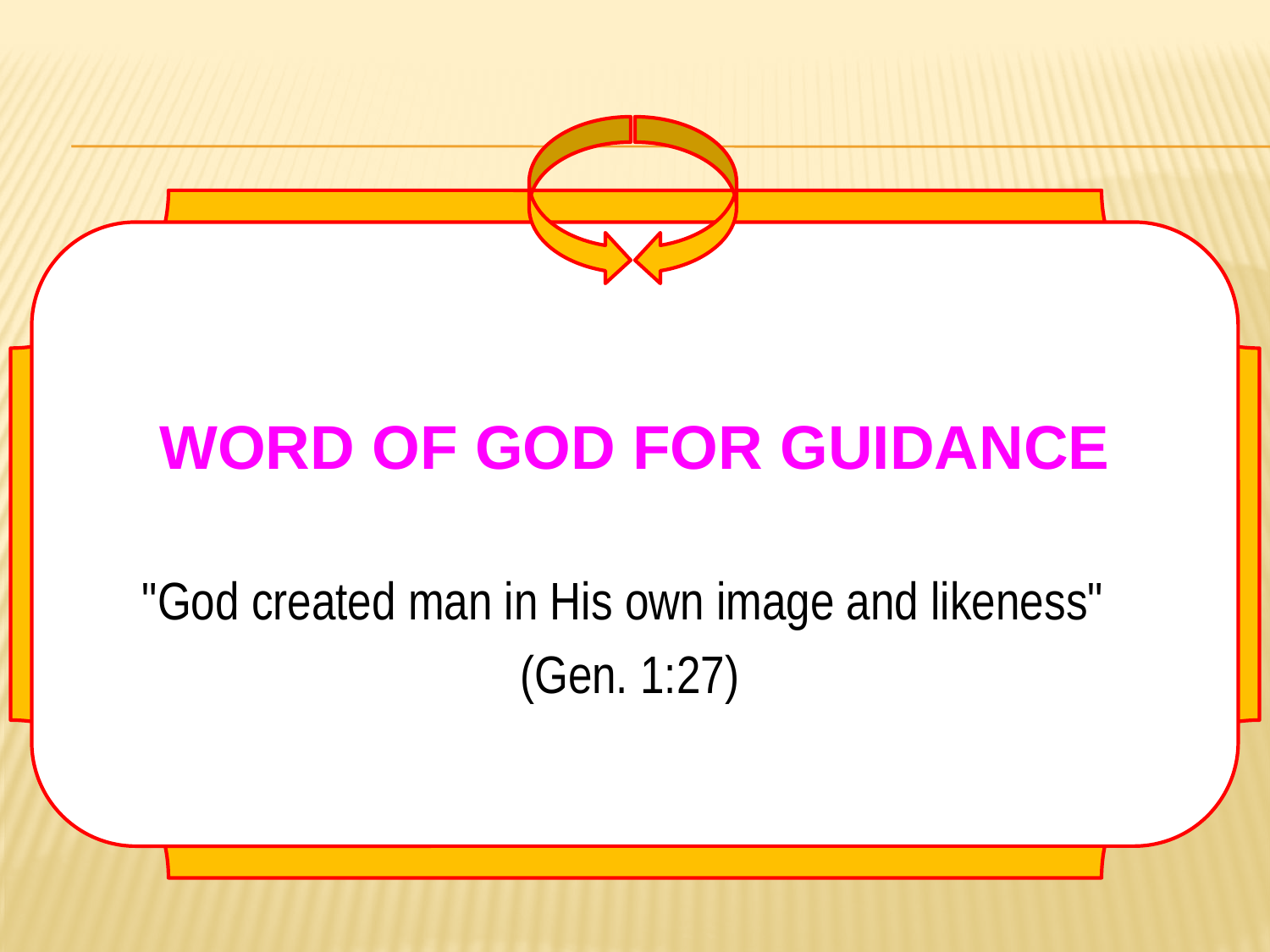

# WORD OF GOD FOR GUIDANCE
"God created man in His own image and likeness"
(Gen. 1:27)